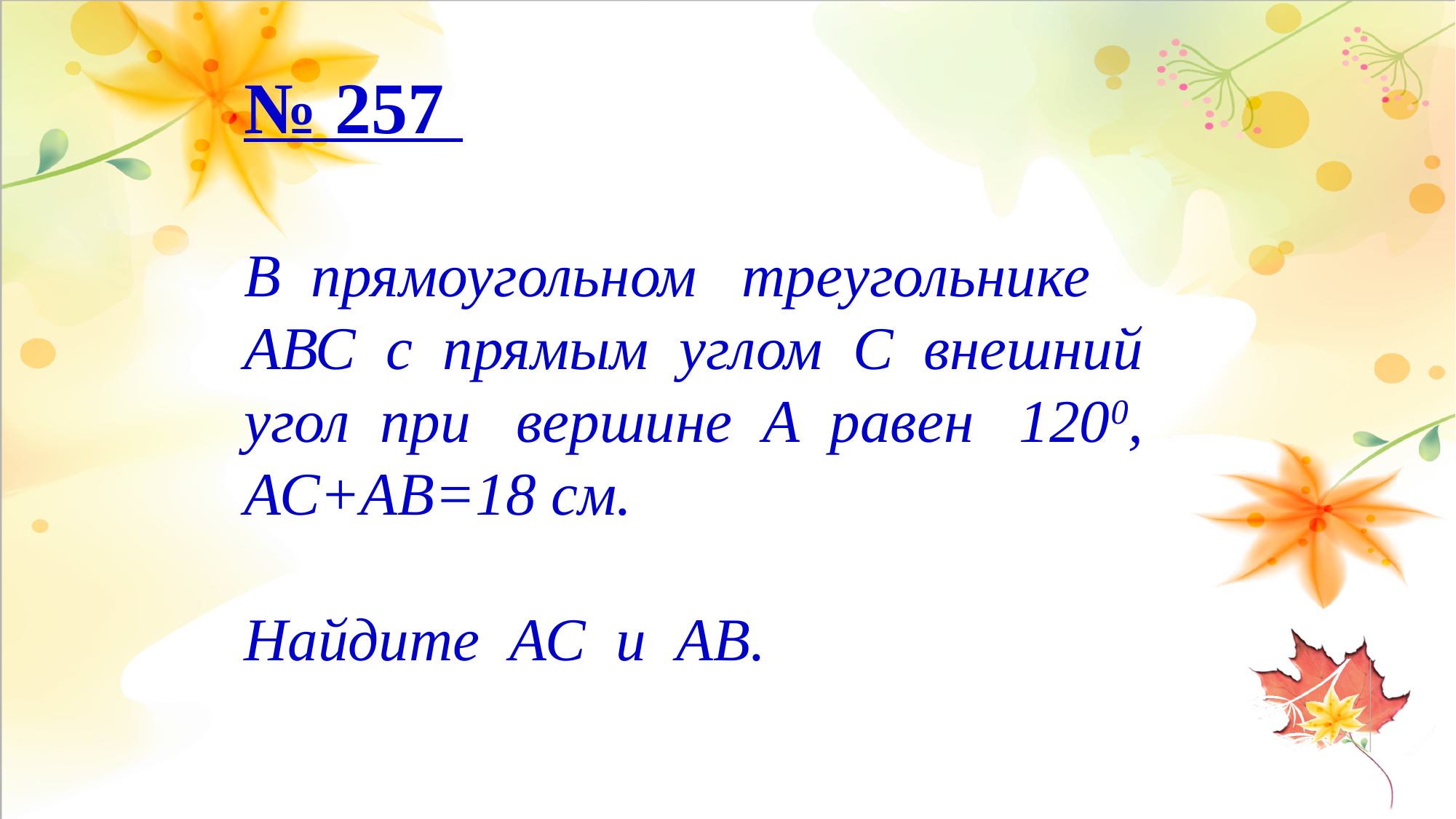

# № 257 В  прямоугольном   треугольнике АВС  с  прямым  углом  С  внешний угол  при   вершине  А  равен   1200,  АС+АВ=18 см. Найдите  АС  и  АВ.